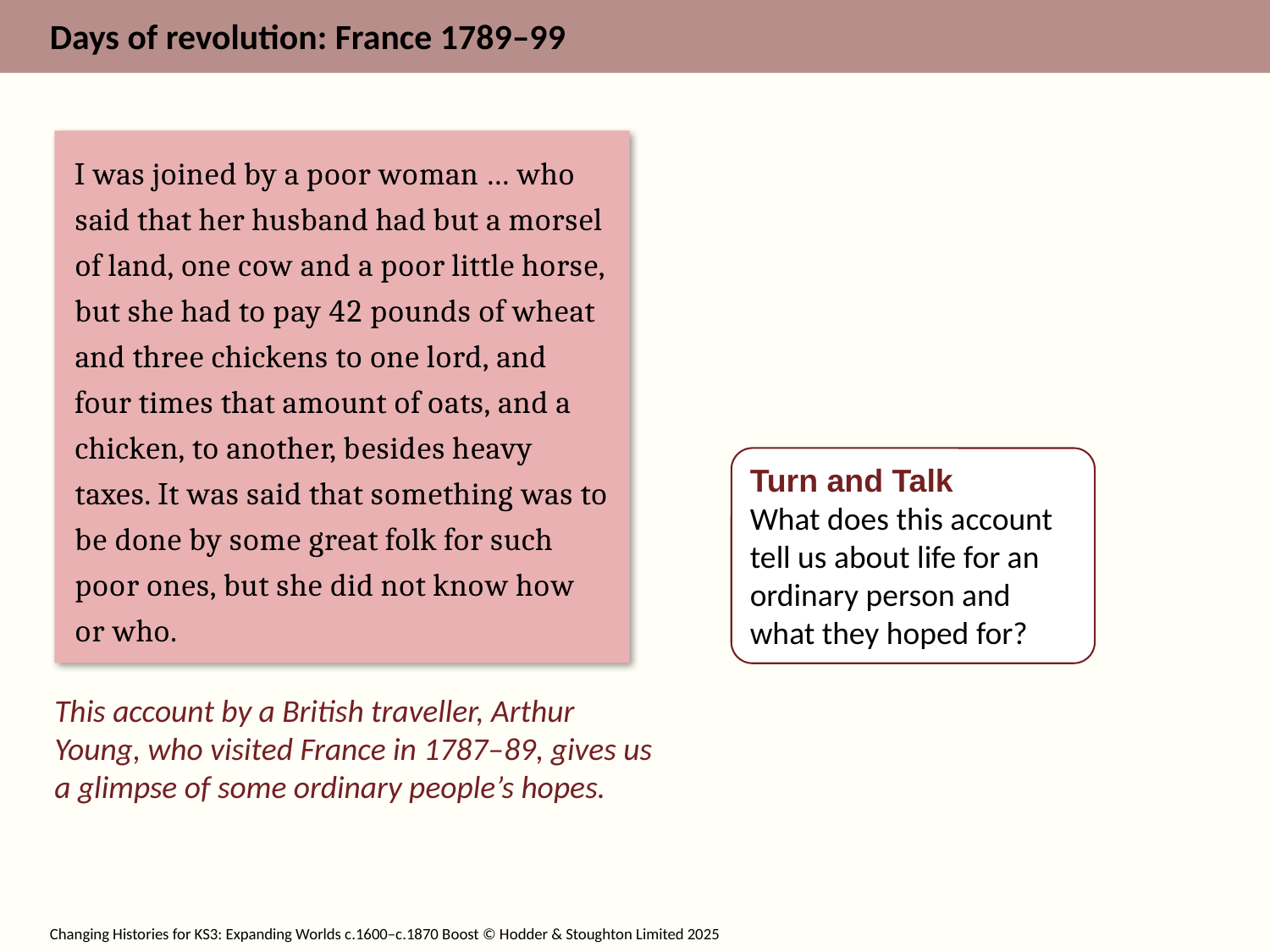

I was joined by a poor woman … who said that her husband had but a morsel of land, one cow and a poor little horse, but she had to pay 42 pounds of wheat and three chickens to one lord, and four times that amount of oats, and a chicken, to another, besides heavy taxes. It was said that something was to be done by some great folk for such poor ones, but she did not know how or who.
Turn and Talk
What does this account tell us about life for an ordinary person and what they hoped for?
This account by a British traveller, Arthur Young, who visited France in 1787–89, gives us a glimpse of some ordinary people’s hopes.